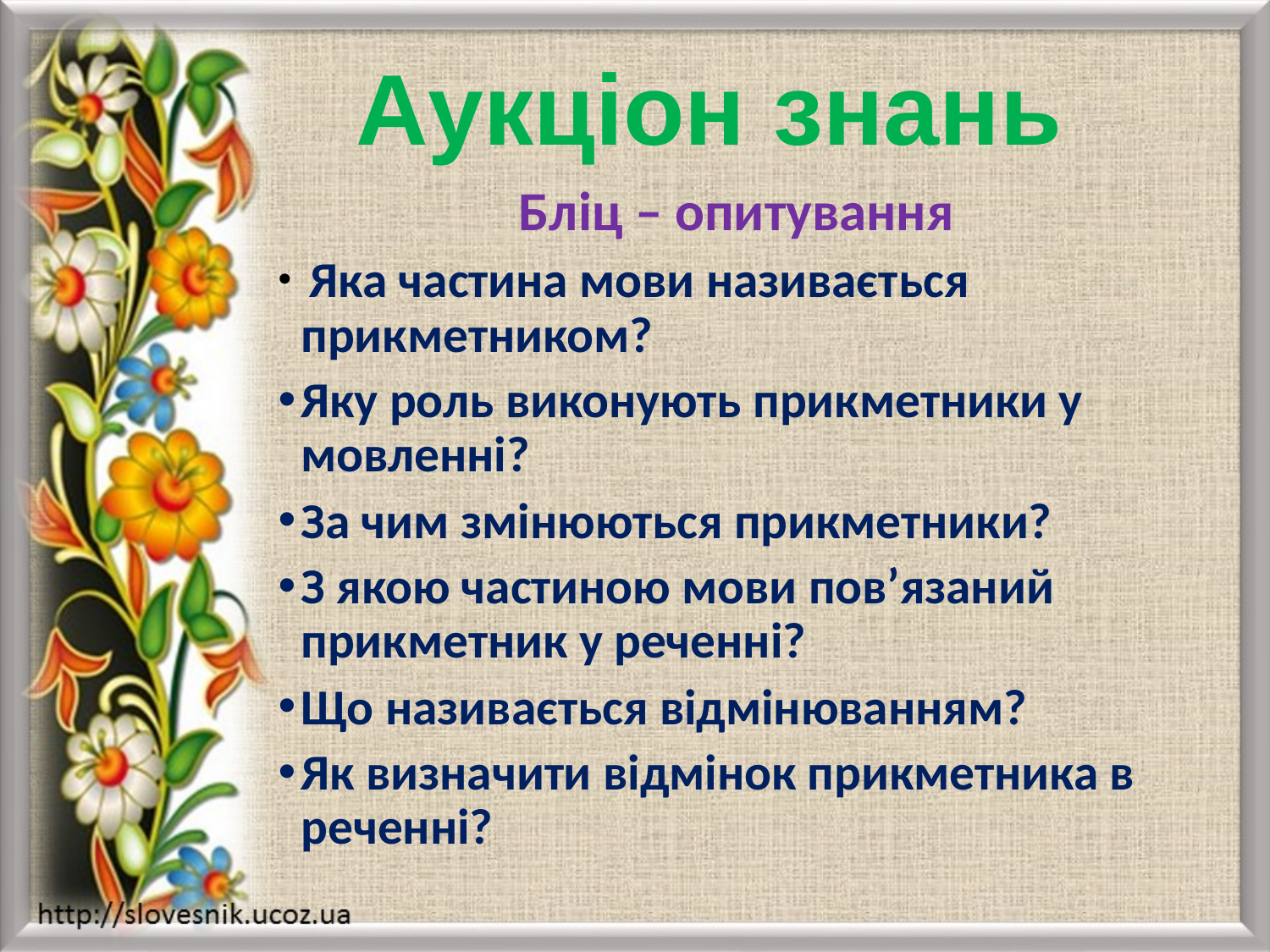

# Аукціон знань
Бліц – опитування
 Яка частина мови називається прикметником?
Яку роль виконують прикметники у мовленні?
За чим змінюються прикметники?
З якою частиною мови пов’язаний прикметник у реченні?
Що називається відмінюванням?
Як визначити відмінок прикметника в реченні?